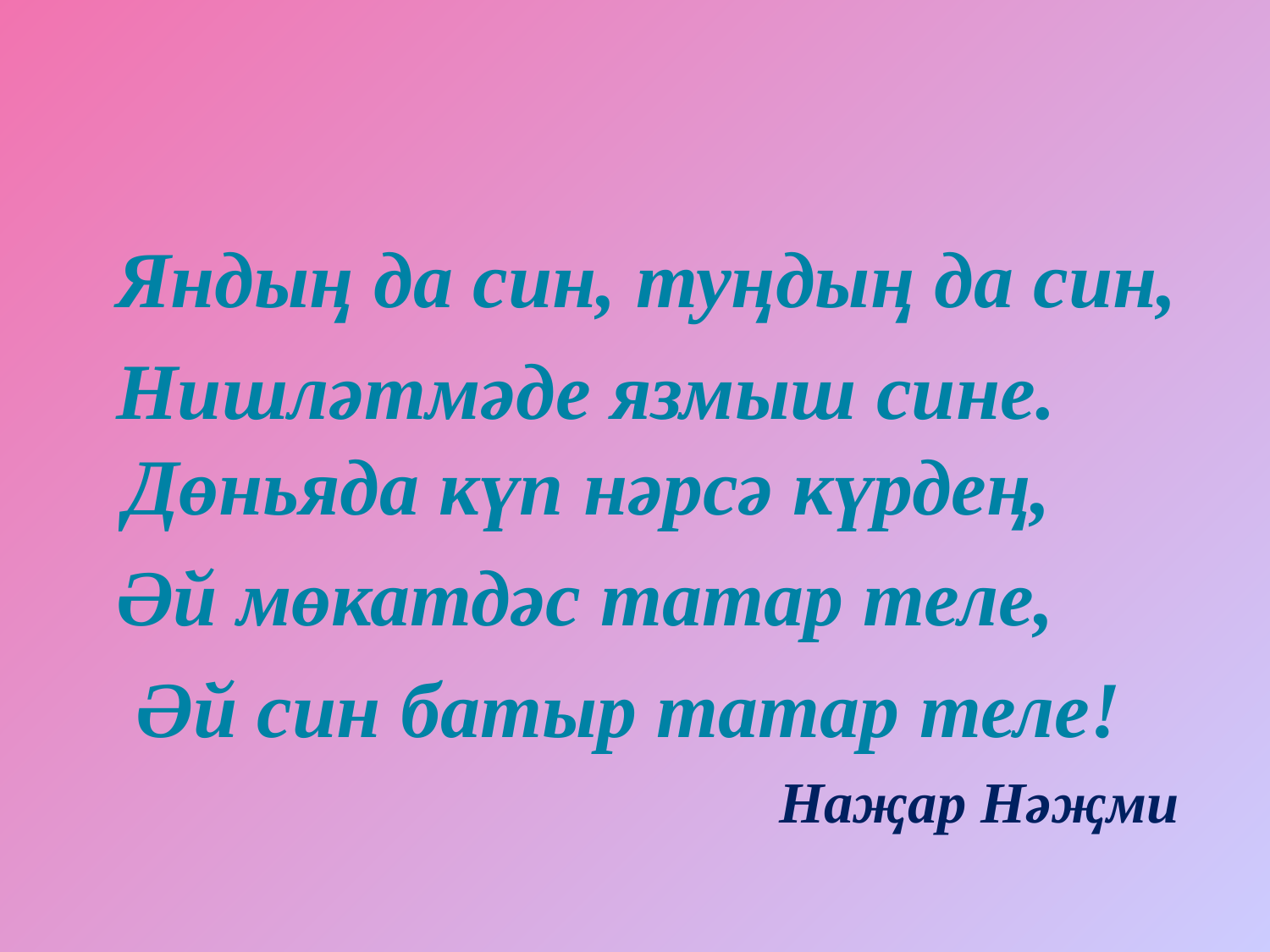

#
  Яндың да син, туңдың да син,
  Нишләтмәде язмыш сине. Дөньяда күп нәрсә күрдең,
  Әй мөкатдәс татар теле,
   Әй син батыр татар теле!
				Наҗар Нәҗми